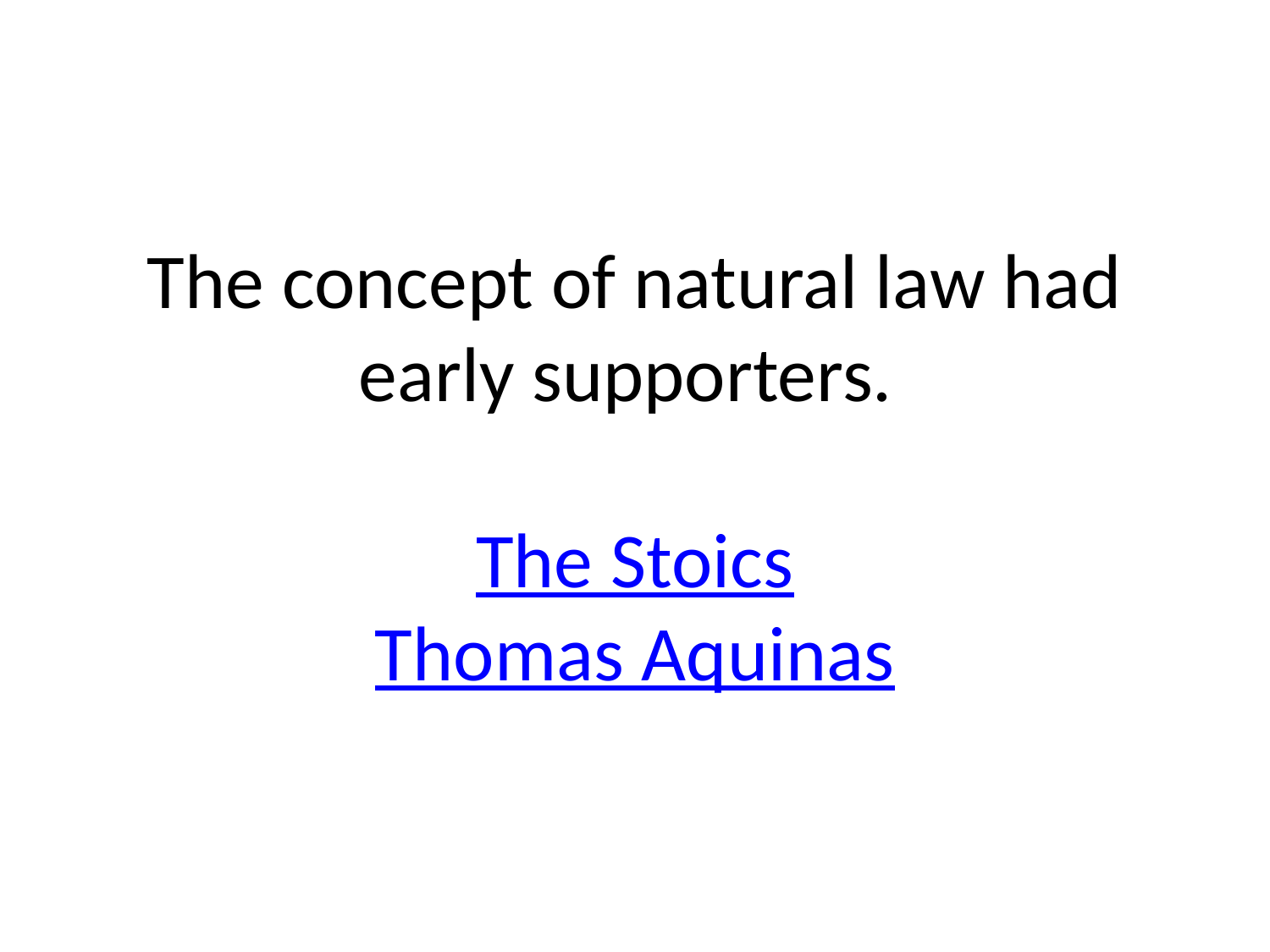

# The concept of natural law had early supporters. The Stoics Thomas Aquinas